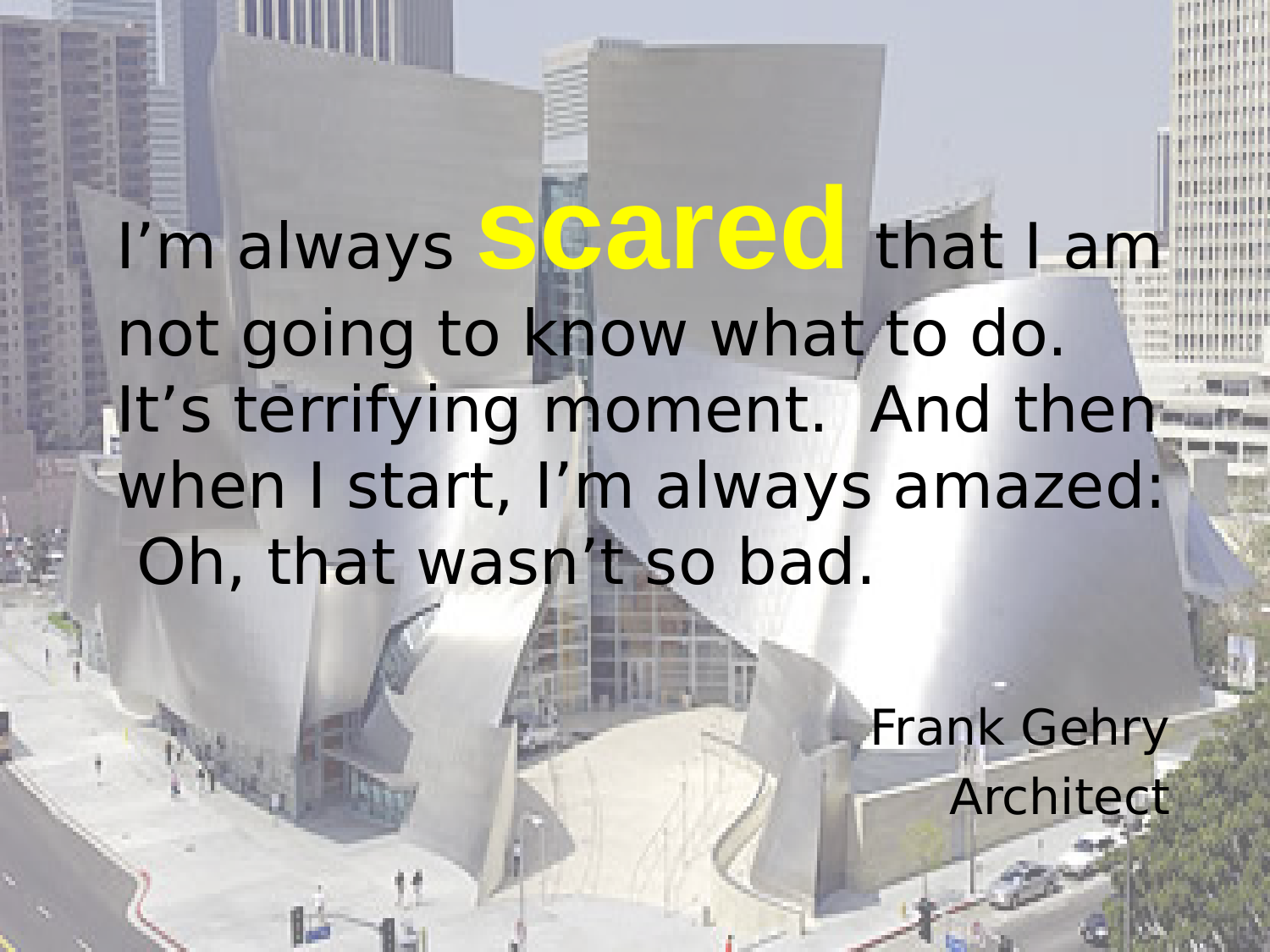

I’m always scared that I am not going to know what to do.  It’s terrifying moment.  And then when I start, I’m always amazed:  Oh, that wasn’t so bad.

Frank Gehry
Architect